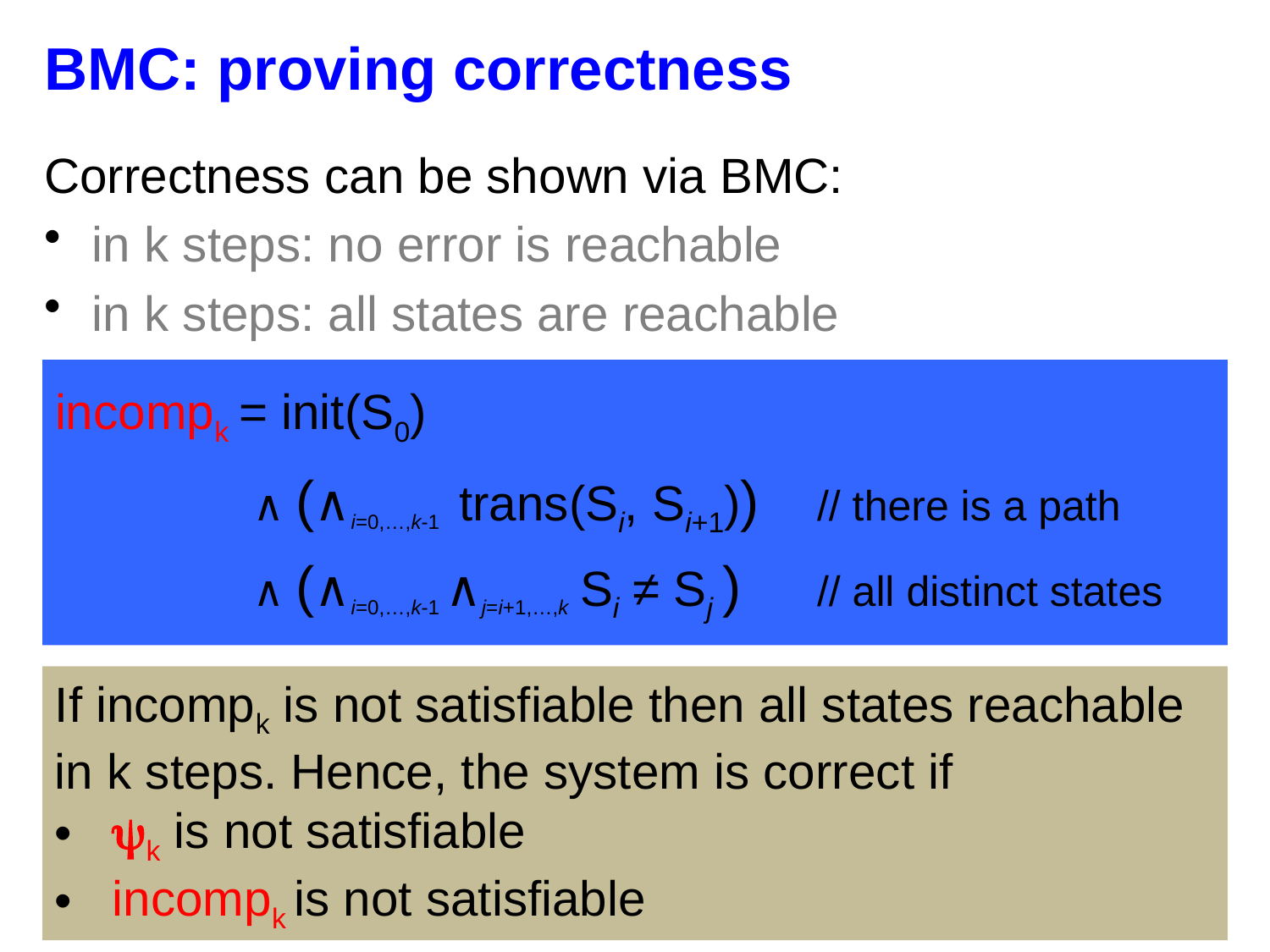

# BMC: proving correctness
Correctness can be shown via BMC:
in k steps: no error is reachable
in k steps: all states are reachable

incompk = init(S0)
 	      ∧ (∧i=0,…,k-1  trans(Si, Si+1))	// there is a path
	      ∧ (∧i=0,…,k-1 ∧j=i+1,…,k  Si ≠ Sj )	// all distinct states
If incompk is not satisfiable then all states reachable in k steps. Hence, the system is correct if
  ψk is not satisfiable
  incompk is not satisfiable